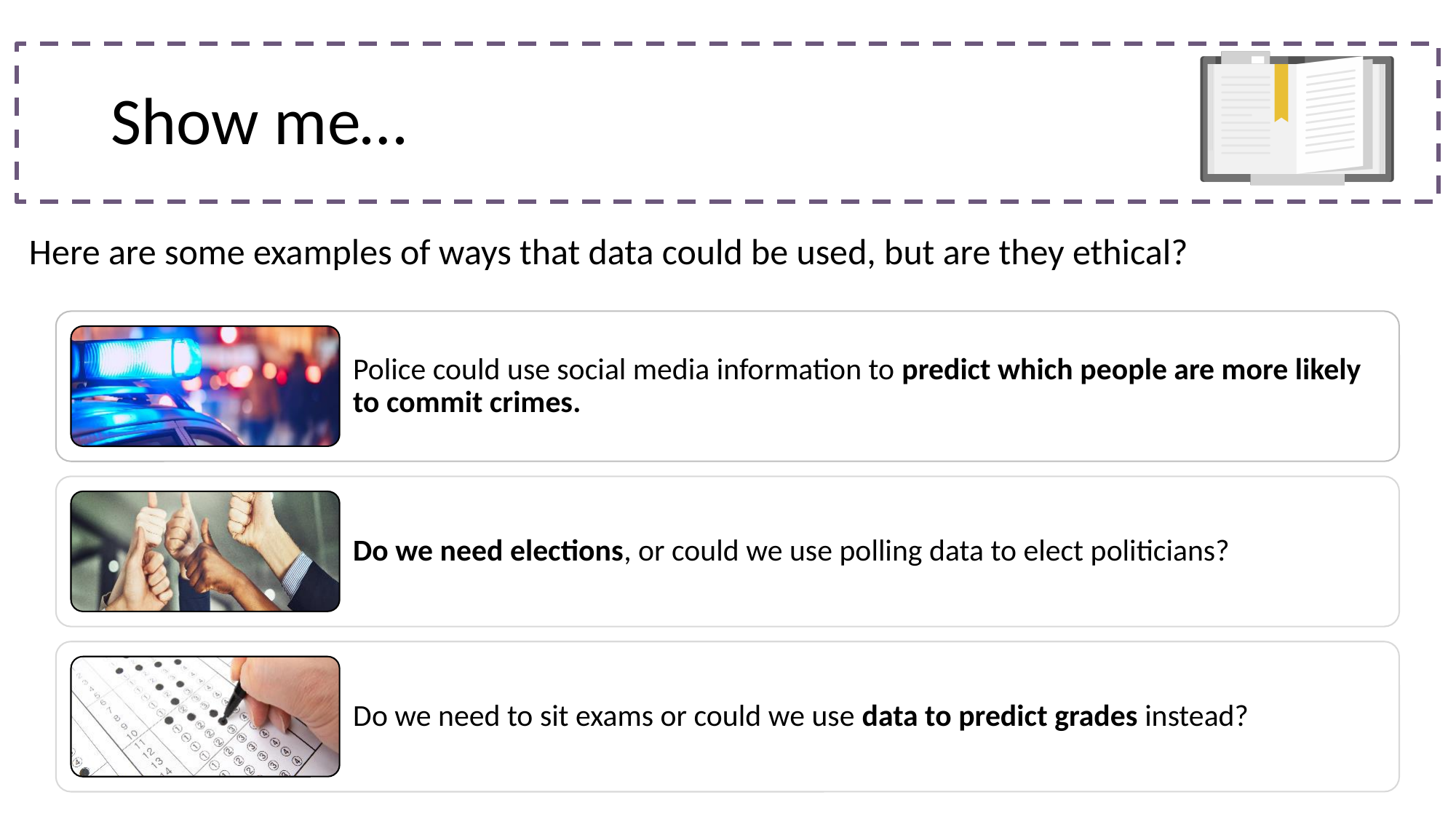

# Show me…
Here are some examples of ways that data could be used, but are they ethical?
Police could use social media information to predict which people are more likely to commit crimes.
Do we need elections, or could we use polling data to elect politicians?
Do we need to sit exams or could we use data to predict grades instead?